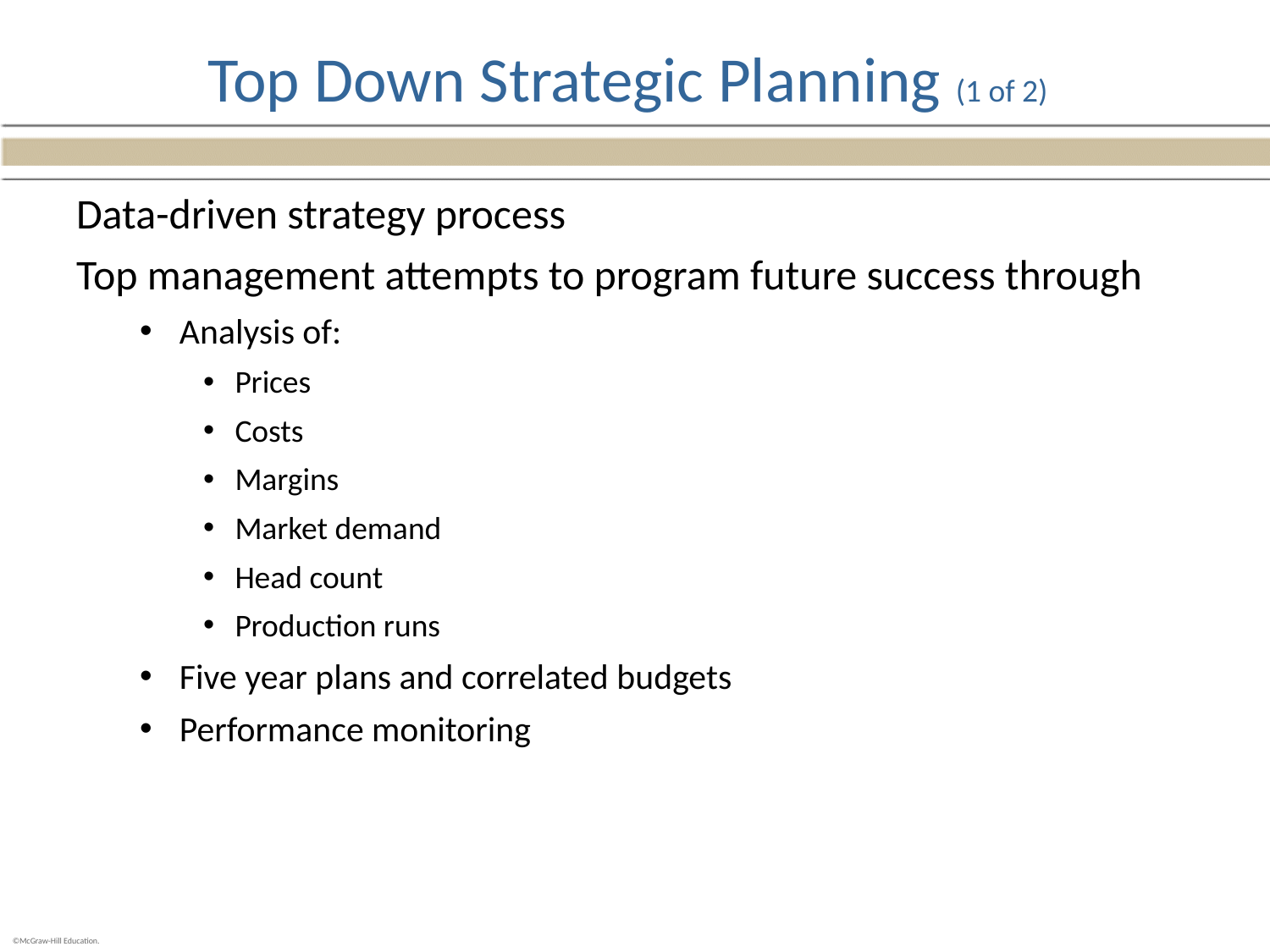

# Top Down Strategic Planning (1 of 2)
Data-driven strategy process
Top management attempts to program future success through
Analysis of:
Prices
Costs
Margins
Market demand
Head count
Production runs
Five year plans and correlated budgets
Performance monitoring